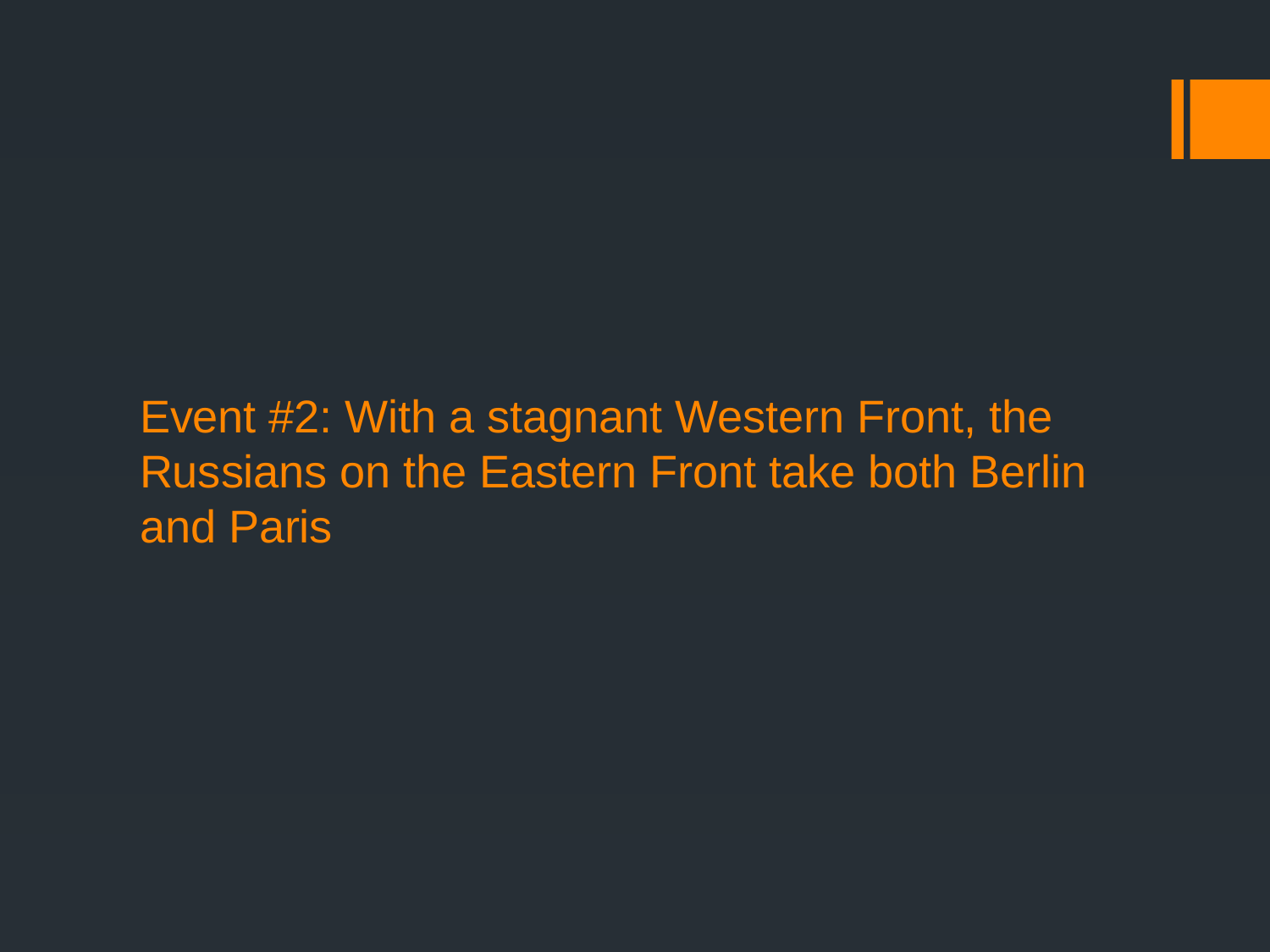

# Event #2: With a stagnant Western Front, the Russians on the Eastern Front take both Berlin and Paris